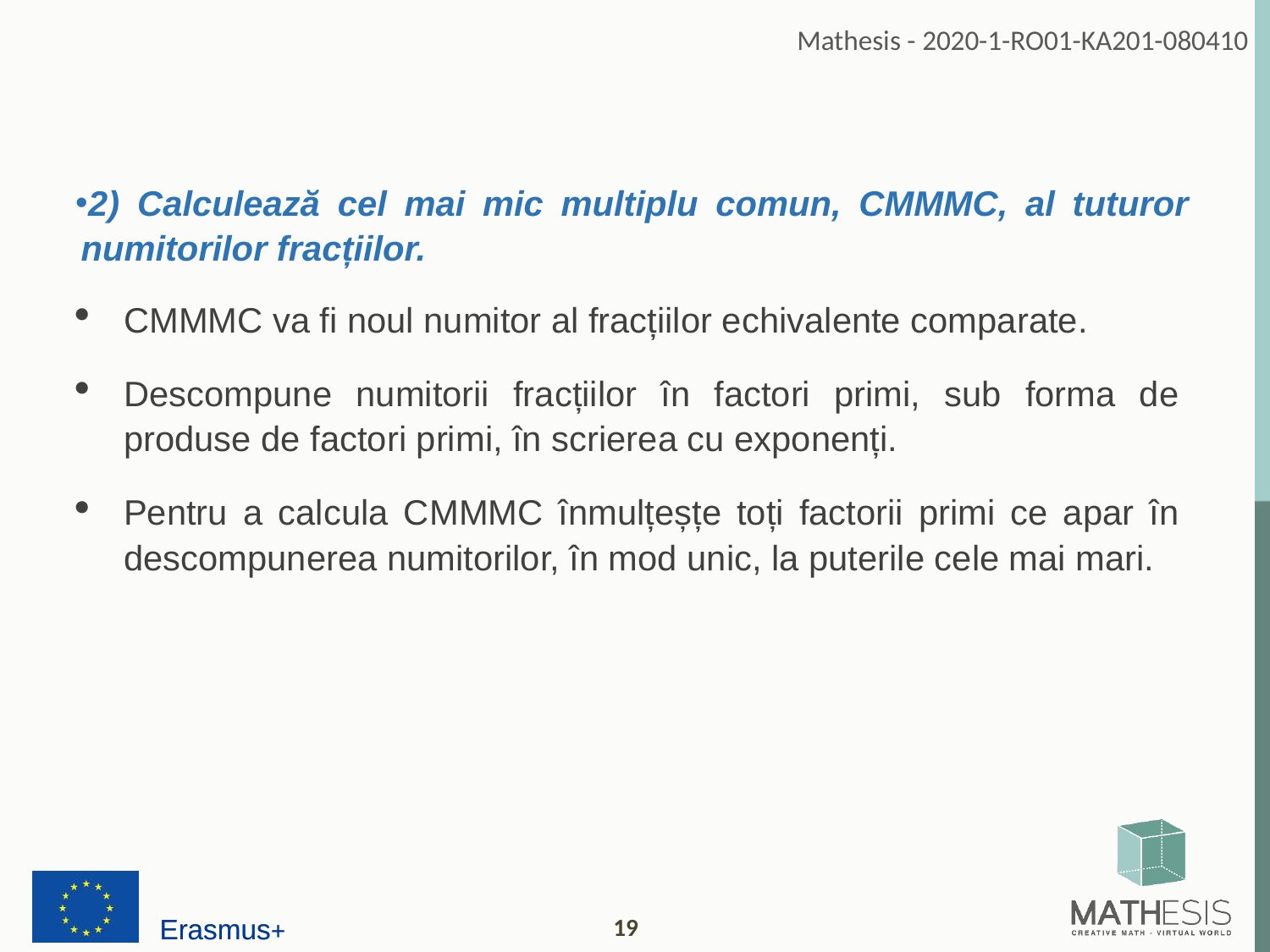

2) Calculează cel mai mic multiplu comun, CMMMC, al tuturor numitorilor fracțiilor.
CMMMC va fi noul numitor al fracțiilor echivalente comparate.
Descompune numitorii fracțiilor în factori primi, sub forma de produse de factori primi, în scrierea cu exponenți.
Pentru a calcula CMMMC înmulțeșțe toți factorii primi ce apar în descompunerea numitorilor, în mod unic, la puterile cele mai mari.